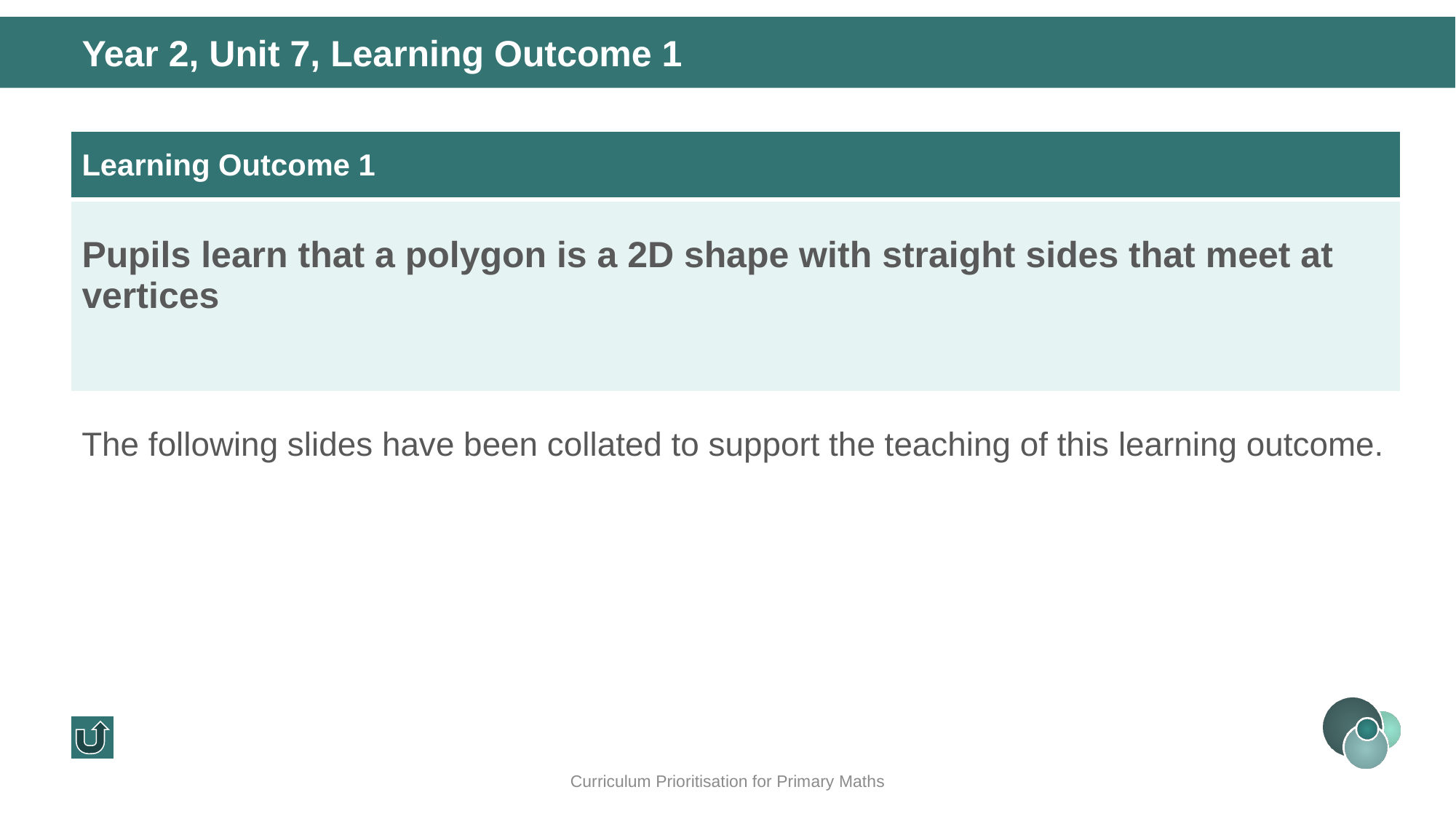

Year 2, Unit 7, Learning Outcome 1
| Learning Outcome 1 |
| --- |
| Pupils learn that a polygon is a 2D shape with straight sides that meet at vertices |
The following slides have been collated to support the teaching of this learning outcome.

Curriculum Prioritisation for Primary Maths